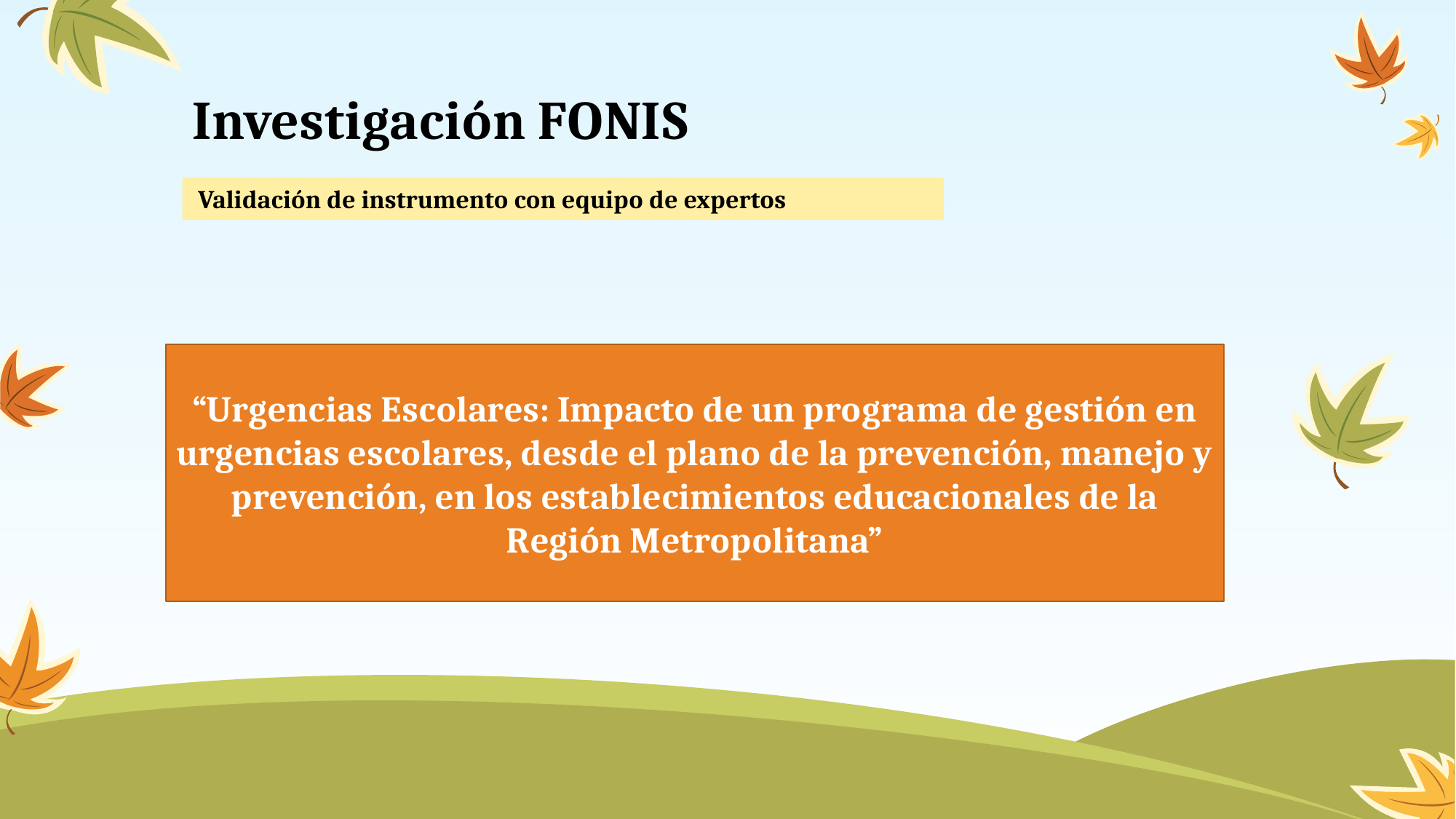

# Investigación FONIS
Validación de instrumento con equipo de expertos
“Urgencias Escolares: Impacto de un programa de gestión en urgencias escolares, desde el plano de la prevención, manejo y prevención, en los establecimientos educacionales de la Región Metropolitana”